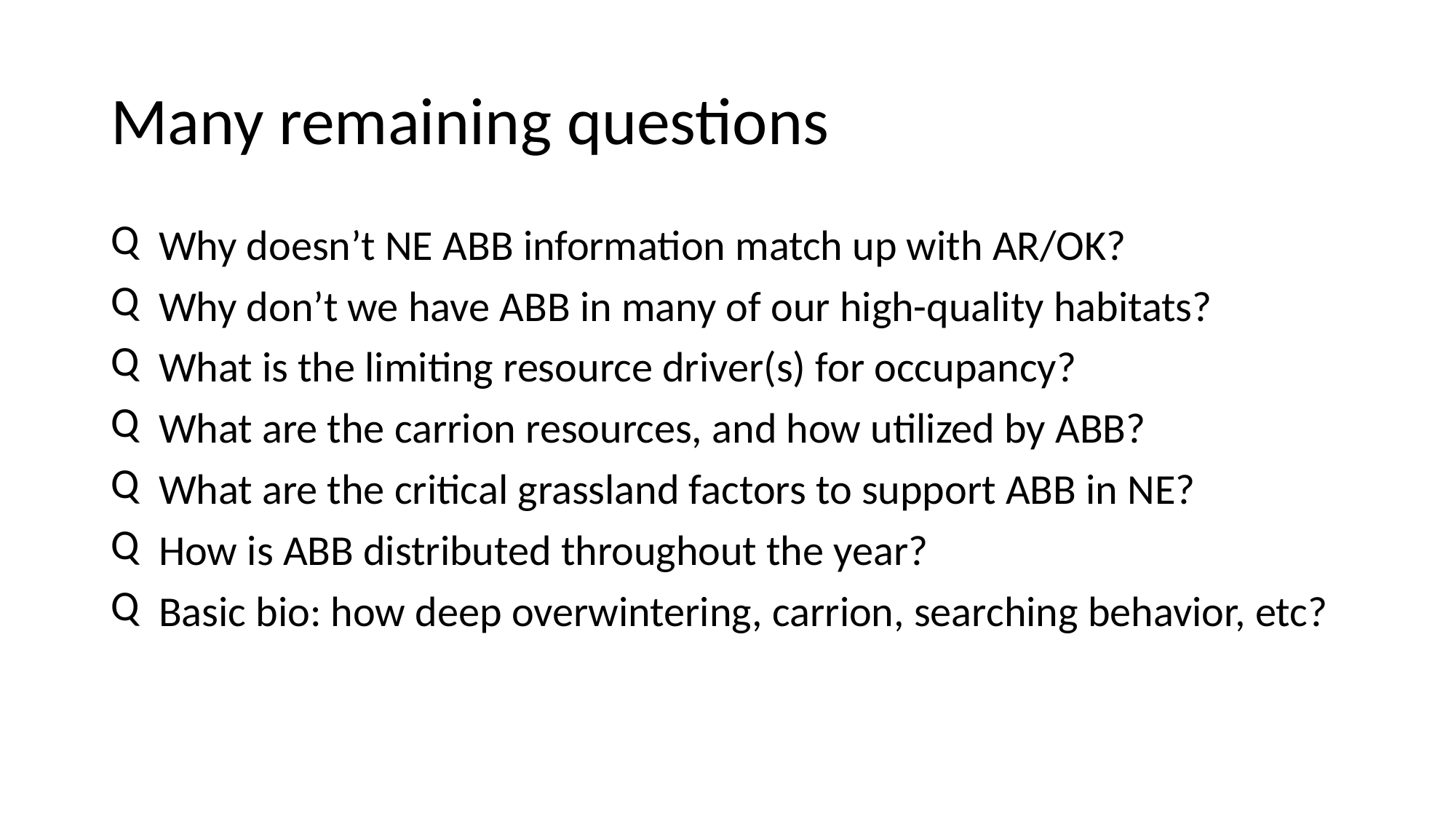

# Many remaining questions
  Why doesn’t NE ABB information match up with AR/OK?
  Why don’t we have ABB in many of our high-quality habitats?
  What is the limiting resource driver(s) for occupancy?
  What are the carrion resources, and how utilized by ABB?
  What are the critical grassland factors to support ABB in NE?
  How is ABB distributed throughout the year?
  Basic bio: how deep overwintering, carrion, searching behavior, etc?